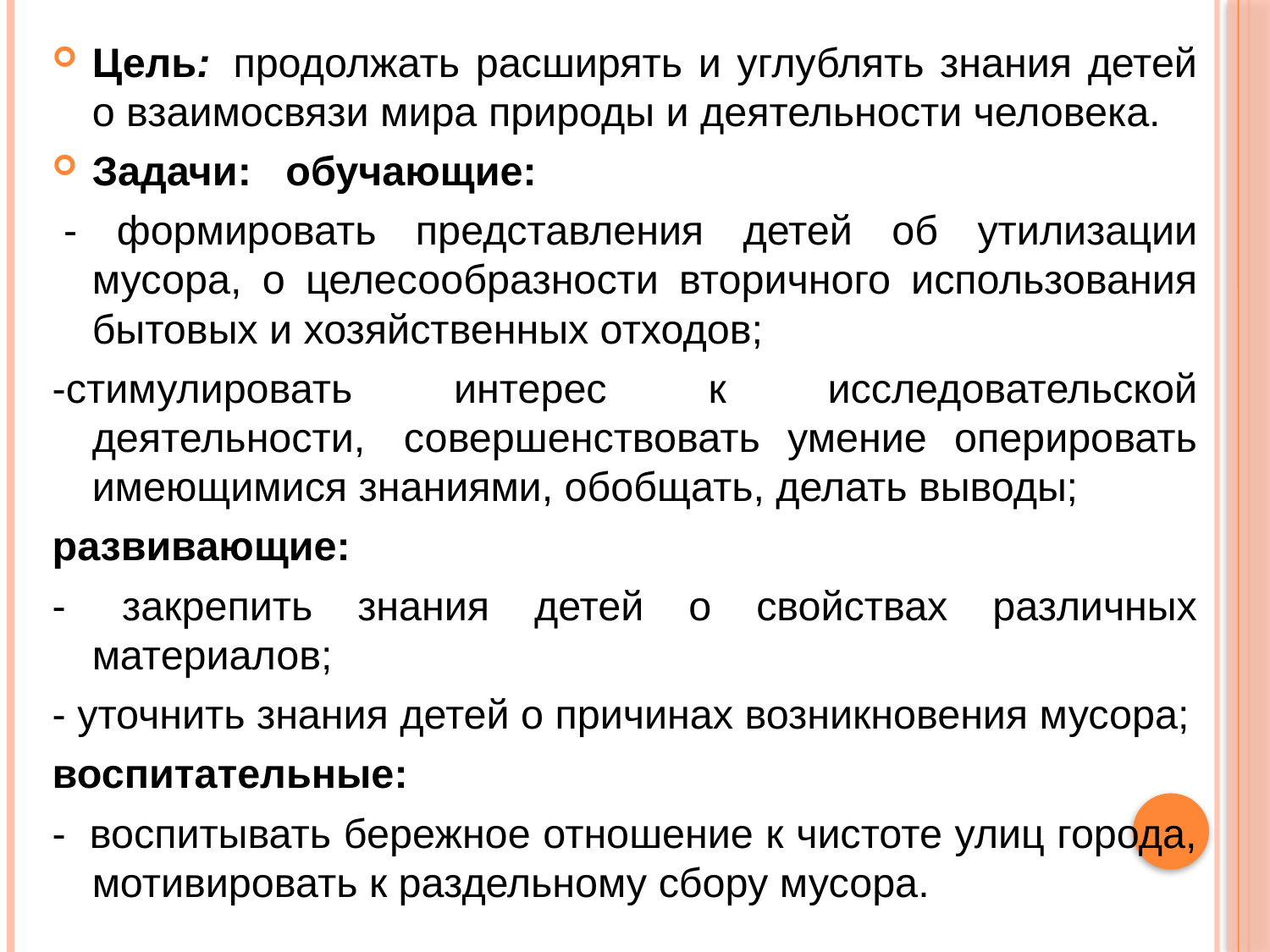

Цель:  продолжать расширять и углублять знания детей о взаимосвязи мира природы и деятельности человека.
Задачи:   обучающие:
 - формировать представления детей об утилизации мусора, о целесообразности вторичного использования бытовых и хозяйственных отходов;
-стимулировать интерес к исследовательской деятельности,  совершенствовать умение оперировать имеющимися знаниями, обобщать, делать выводы;
развивающие:
-  закрепить знания детей о свойствах различных материалов;
- уточнить знания детей о причинах возникновения мусора;
воспитательные:
-  воспитывать бережное отношение к чистоте улиц города, мотивировать к раздельному сбору мусора.